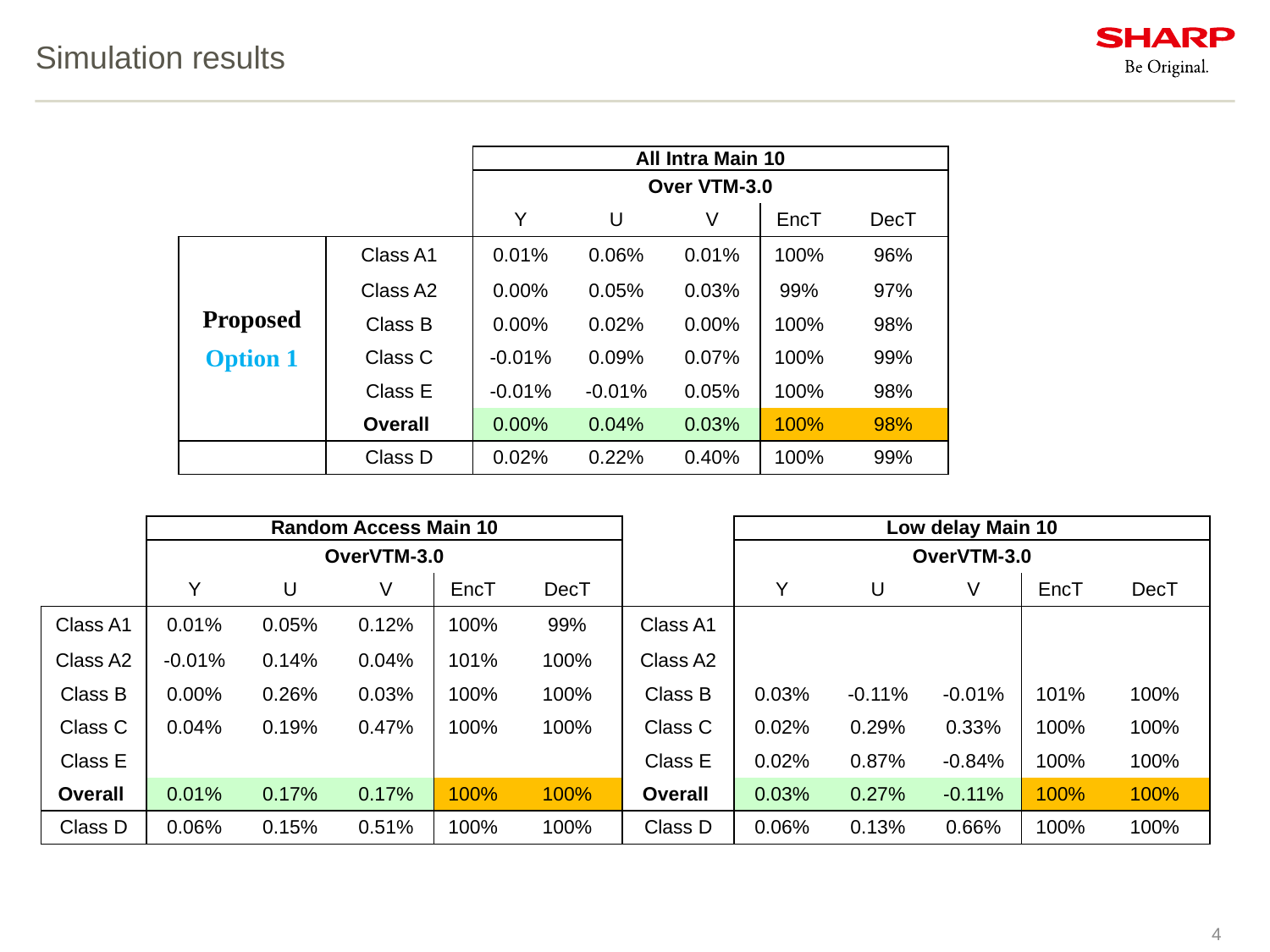

# Simulation results
|  |  | All Intra Main 10 |  |  |  |  |
| --- | --- | --- | --- | --- | --- | --- |
|  |  | Over VTM-3.0 |  |  |  |  |
|  |  | Y | U | V | EncT | DecT |
| Proposed Option 1 | Class A1 | 0.01% | 0.06% | 0.01% | 100% | 96% |
|  | Class A2 | 0.00% | 0.05% | 0.03% | 99% | 97% |
|  | Class B | 0.00% | 0.02% | 0.00% | 100% | 98% |
|  | Class C | -0.01% | 0.09% | 0.07% | 100% | 99% |
|  | Class E | -0.01% | -0.01% | 0.05% | 100% | 98% |
|  | Overall | 0.00% | 0.04% | 0.03% | 100% | 98% |
|  | Class D | 0.02% | 0.22% | 0.40% | 100% | 99% |
| Random Access Main 10 |  |  |  |  |
| --- | --- | --- | --- | --- |
| OverVTM-3.0 |  |  |  |  |
| Y | U | V | EncT | DecT |
| 0.01% | 0.05% | 0.12% | 100% | 99% |
| -0.01% | 0.14% | 0.04% | 101% | 100% |
| 0.00% | 0.26% | 0.03% | 100% | 100% |
| 0.04% | 0.19% | 0.47% | 100% | 100% |
|  |  |  |  |  |
| 0.01% | 0.17% | 0.17% | 100% | 100% |
| 0.06% | 0.15% | 0.51% | 100% | 100% |
| Low delay Main 10 |  |  |  |  |
| --- | --- | --- | --- | --- |
| OverVTM-3.0 |  |  |  |  |
| Y | U | V | EncT | DecT |
|  |  |  |  |  |
|  |  |  |  |  |
| 0.03% | -0.11% | -0.01% | 101% | 100% |
| 0.02% | 0.29% | 0.33% | 100% | 100% |
| 0.02% | 0.87% | -0.84% | 100% | 100% |
| 0.03% | 0.27% | -0.11% | 100% | 100% |
| 0.06% | 0.13% | 0.66% | 100% | 100% |
| Class A1 |
| --- |
| Class A2 |
| Class B |
| Class C |
| Class E |
| Overall |
| Class D |
| Class A1 |
| --- |
| Class A2 |
| Class B |
| Class C |
| Class E |
| Overall |
| Class D |
4